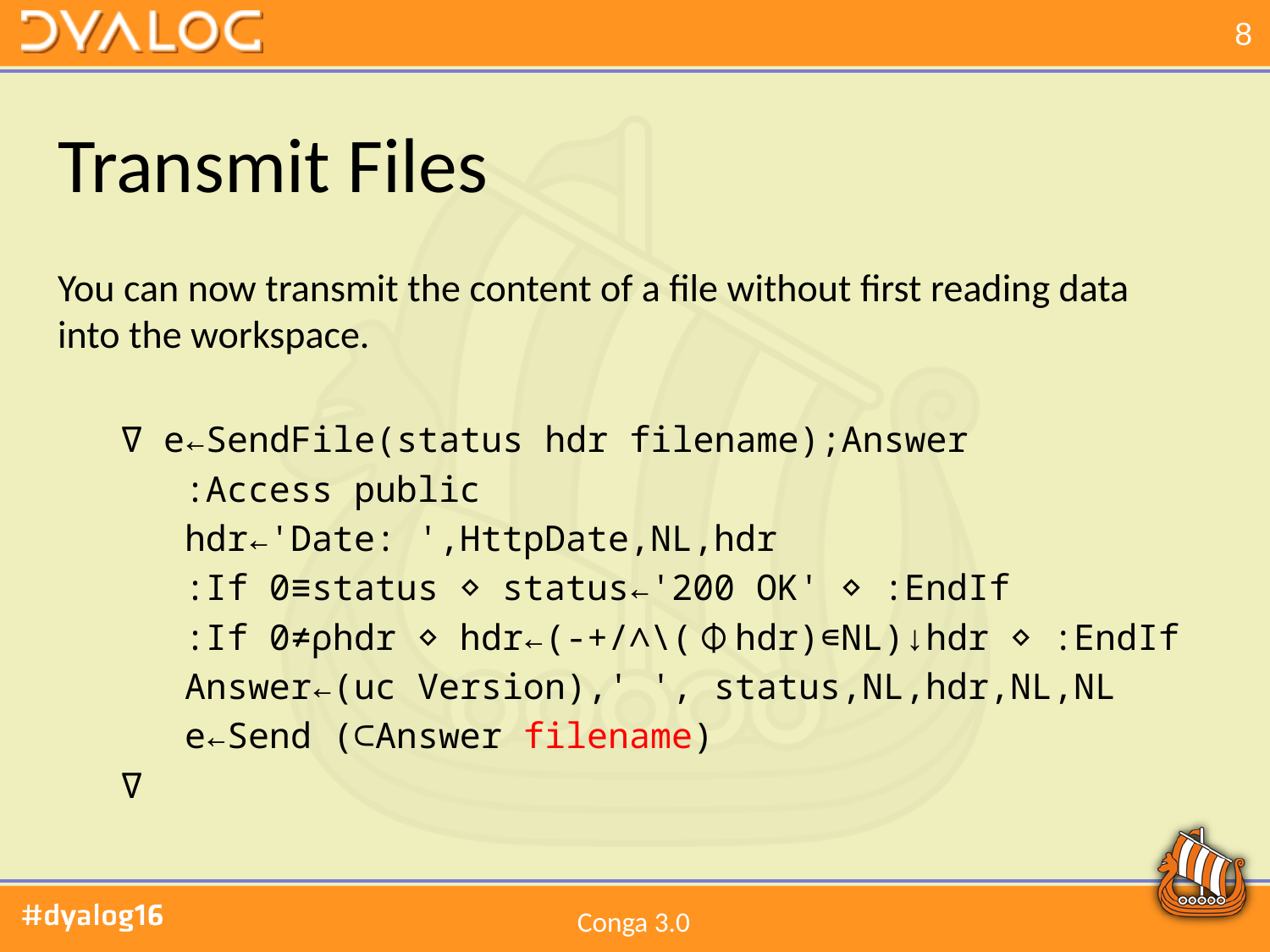

# Transmit Files
You can now transmit the content of a file without first reading data into the workspace.

   ∇ e←SendFile(status hdr filename);Answer
      :Access public
      hdr←'Date: ',HttpDate,NL,hdr
      :If 0≡status ⋄ status←'200 OK' ⋄ :EndIf
      :If 0≠⍴hdr ⋄ hdr←(-+/∧\(⌽hdr)∊NL)↓hdr ⋄ :EndIf
      Answer←(uc Version),' ', status,NL,hdr,NL,NL
      e←Send (⊂Answer filename)
   ∇
Conga 3.0